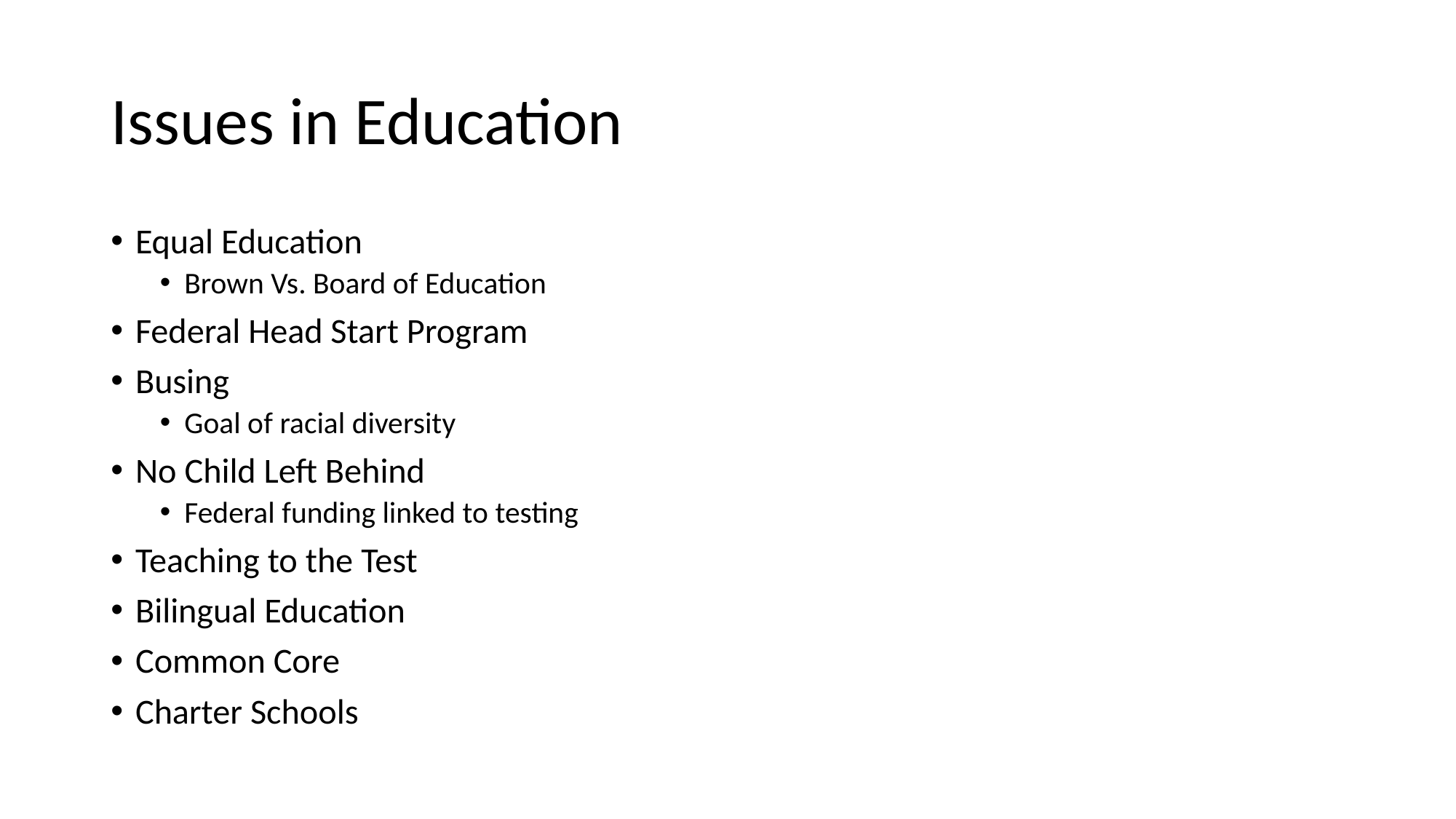

# Issues in Education
Equal Education
Brown Vs. Board of Education
Federal Head Start Program
Busing
Goal of racial diversity
No Child Left Behind
Federal funding linked to testing
Teaching to the Test
Bilingual Education
Common Core
Charter Schools